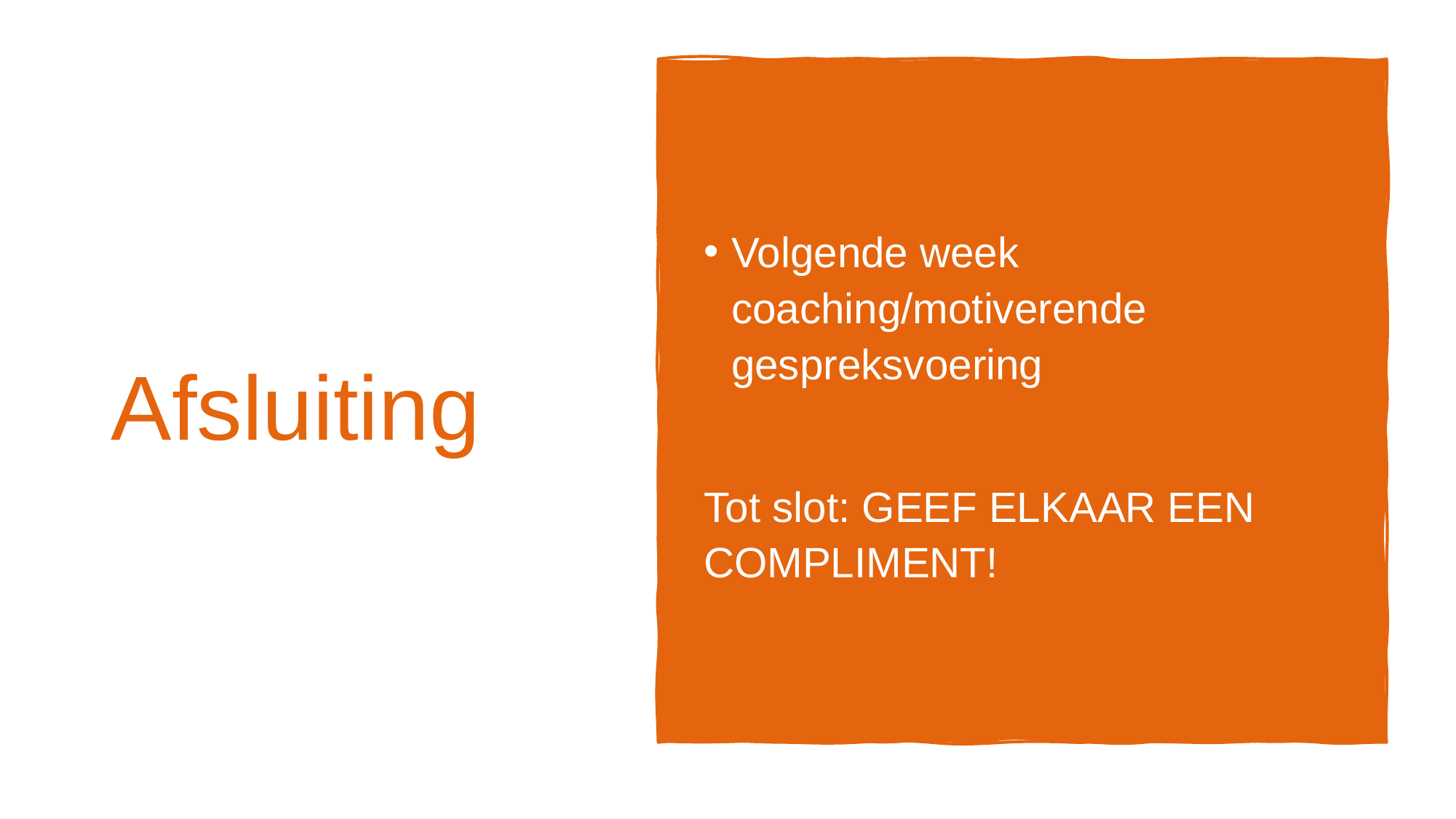

# Afsluiting
Volgende week coaching/motiverende gespreksvoering

Tot slot: GEEF ELKAAR EEN COMPLIMENT!